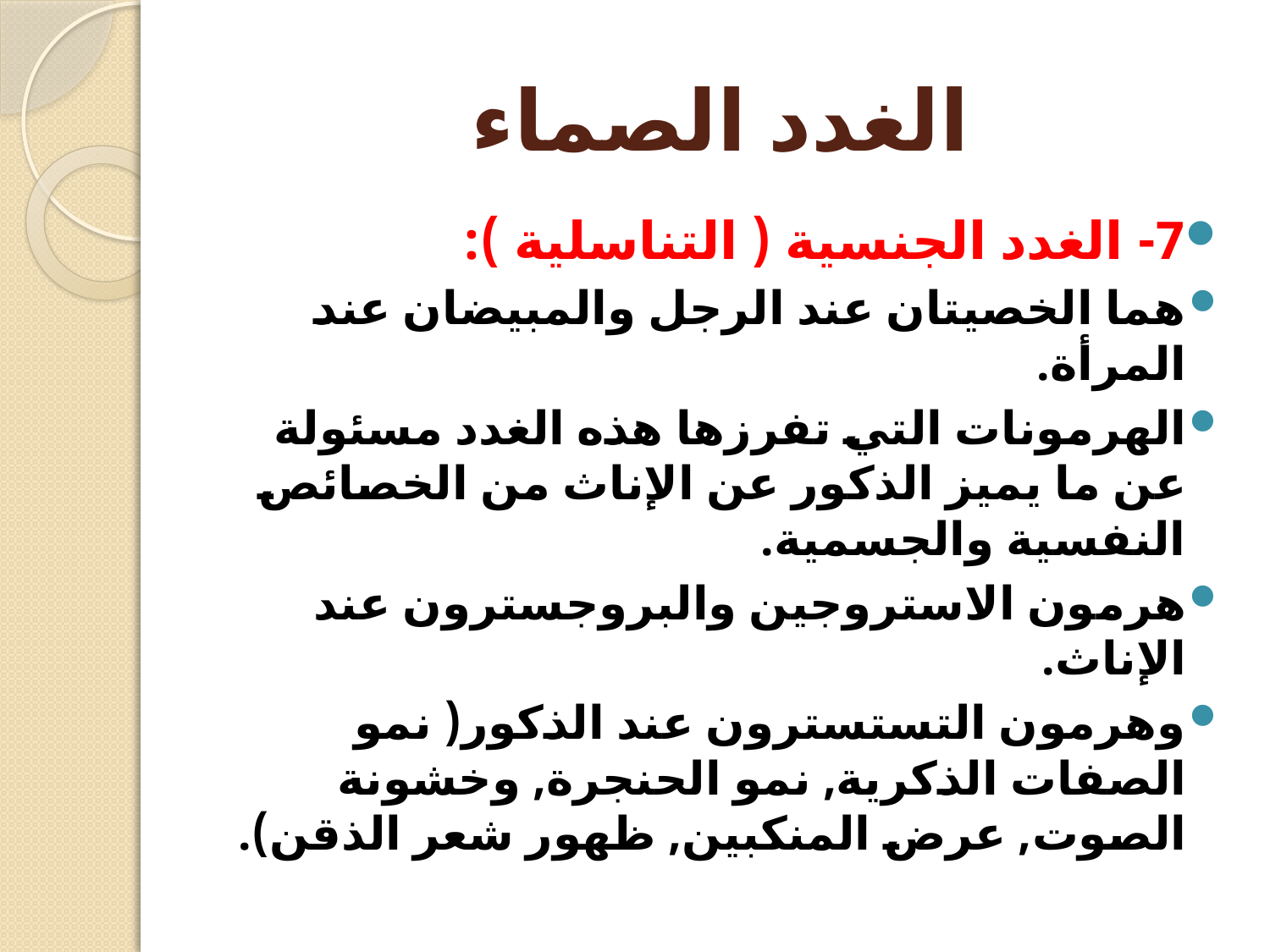

# الغدد الصماء
7- الغدد الجنسية ( التناسلية ):
هما الخصيتان عند الرجل والمبيضان عند المرأة.
الهرمونات التي تفرزها هذه الغدد مسئولة عن ما يميز الذكور عن الإناث من الخصائص النفسية والجسمية.
هرمون الاستروجين والبروجسترون عند الإناث.
وهرمون التستسترون عند الذكور( نمو الصفات الذكرية, نمو الحنجرة, وخشونة الصوت, عرض المنكبين, ظهور شعر الذقن).